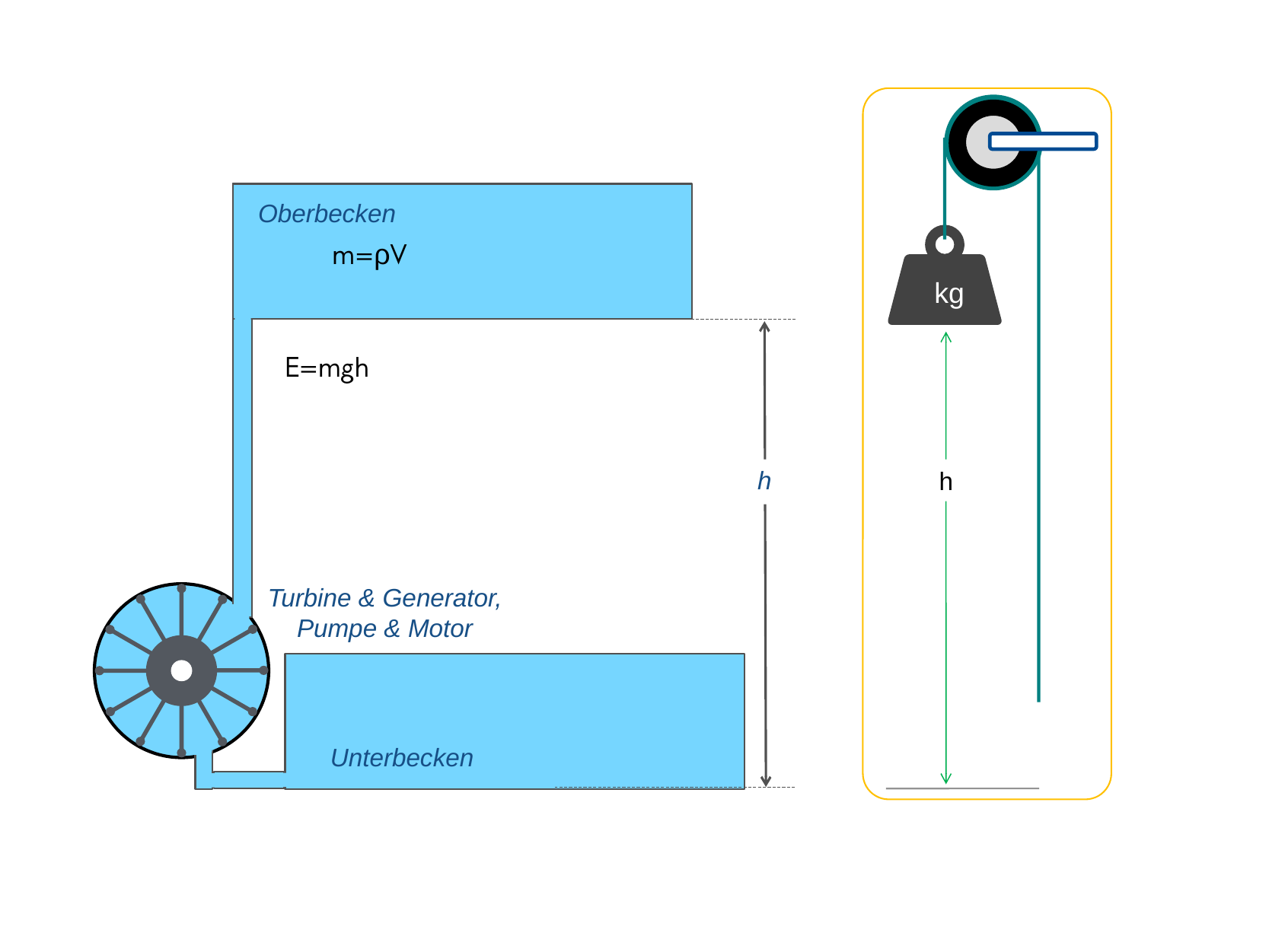

Oberbecken
m=ρV

kg

E=mgh

h
h

Turbine & Generator,
Pumpe & Motor

Unterbecken